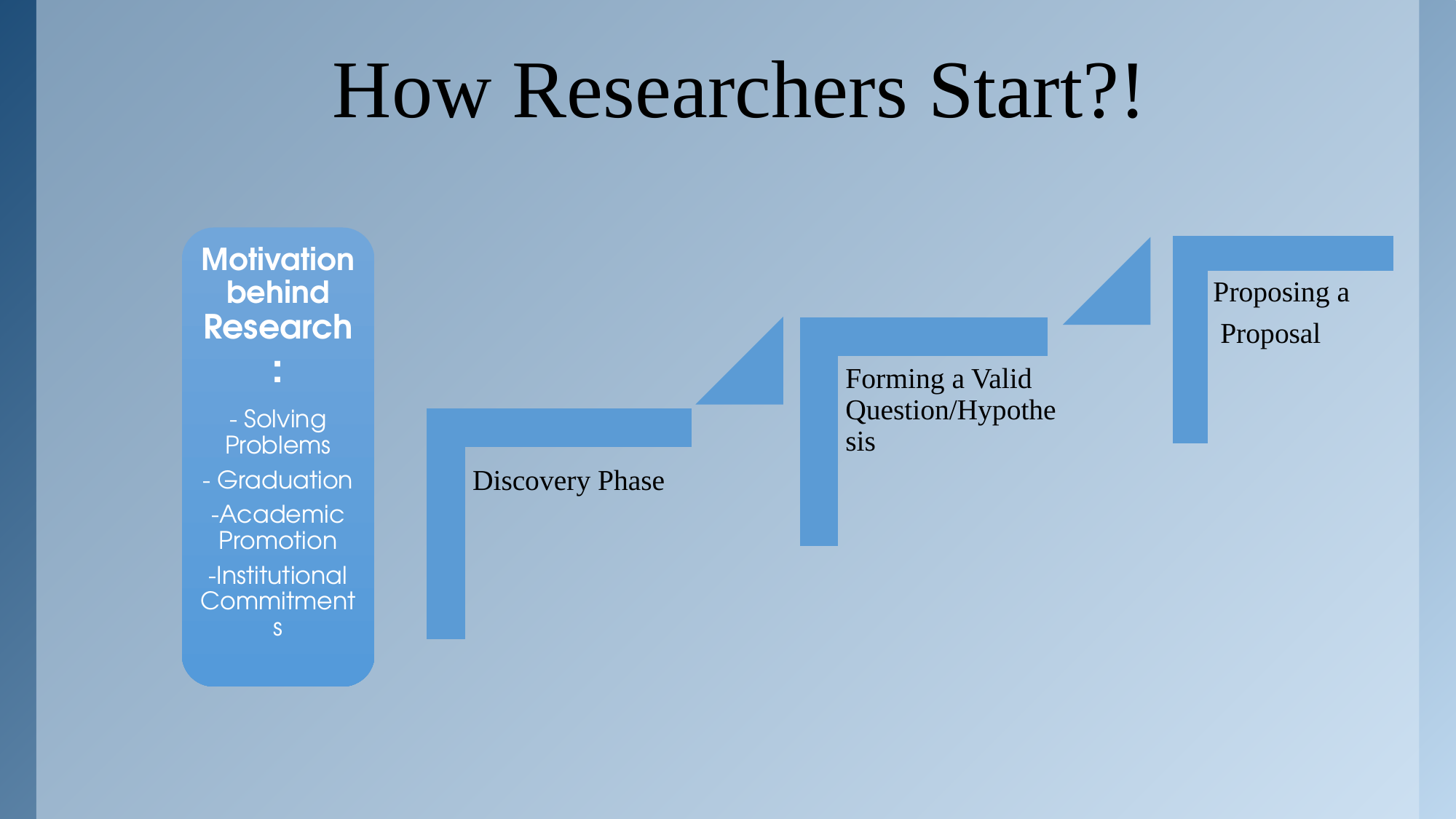

# How Researchers Start?!
Discovery Phase
Forming a Valid Question/Hypothesis
Proposing a
 Proposal

Motivation behind Research:
- Solving Problems
- Graduation
-Academic Promotion
-Institutional Commitments